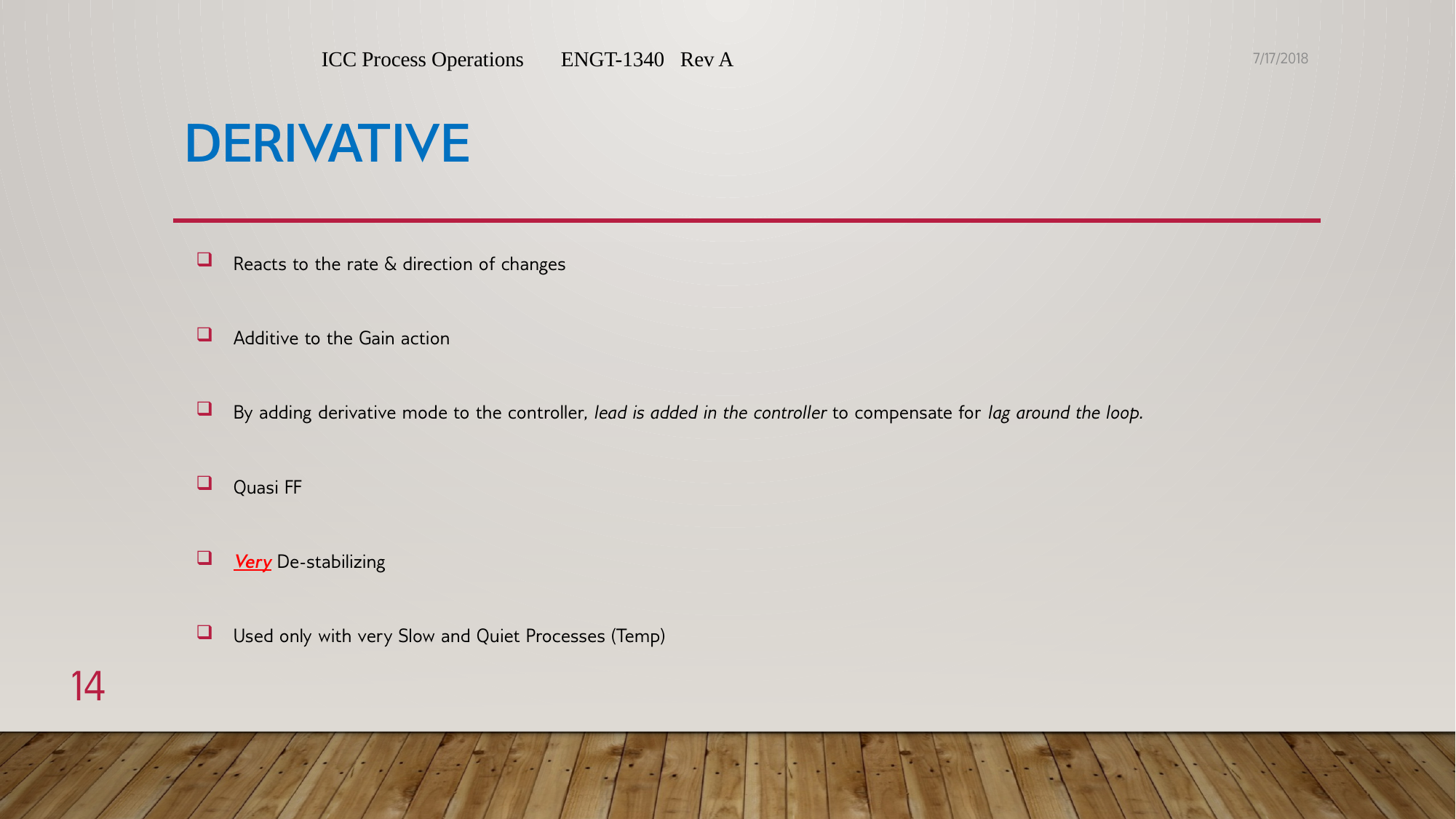

ICC Process Operations       ENGT-1340   Rev A
7/17/2018
# Derivative
Reacts to the rate & direction of changes

Additive to the Gain action

By adding derivative mode to the controller, lead is added in the controller to compensate for lag around the loop.

Quasi FF

Very De-stabilizing

Used only with very Slow and Quiet Processes (Temp)

14